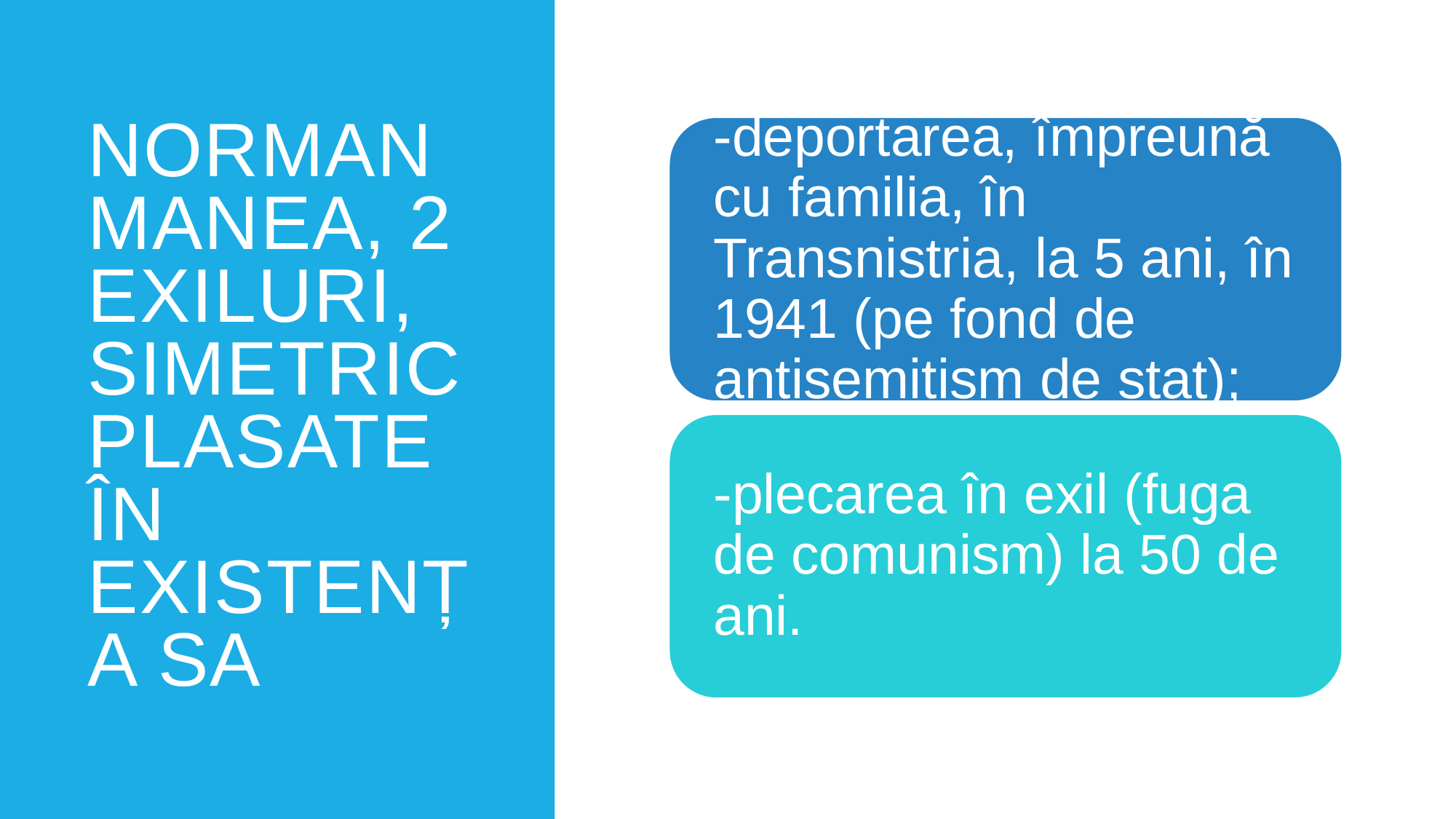

# Norman Manea, 2 exiluri, simetric plasate în existența sa
-deportarea, împreună cu familia, în Transnistria, la 5 ani, în 1941 (pe fond de antisemitism de stat);
-plecarea în exil (fuga de comunism) la 50 de ani.